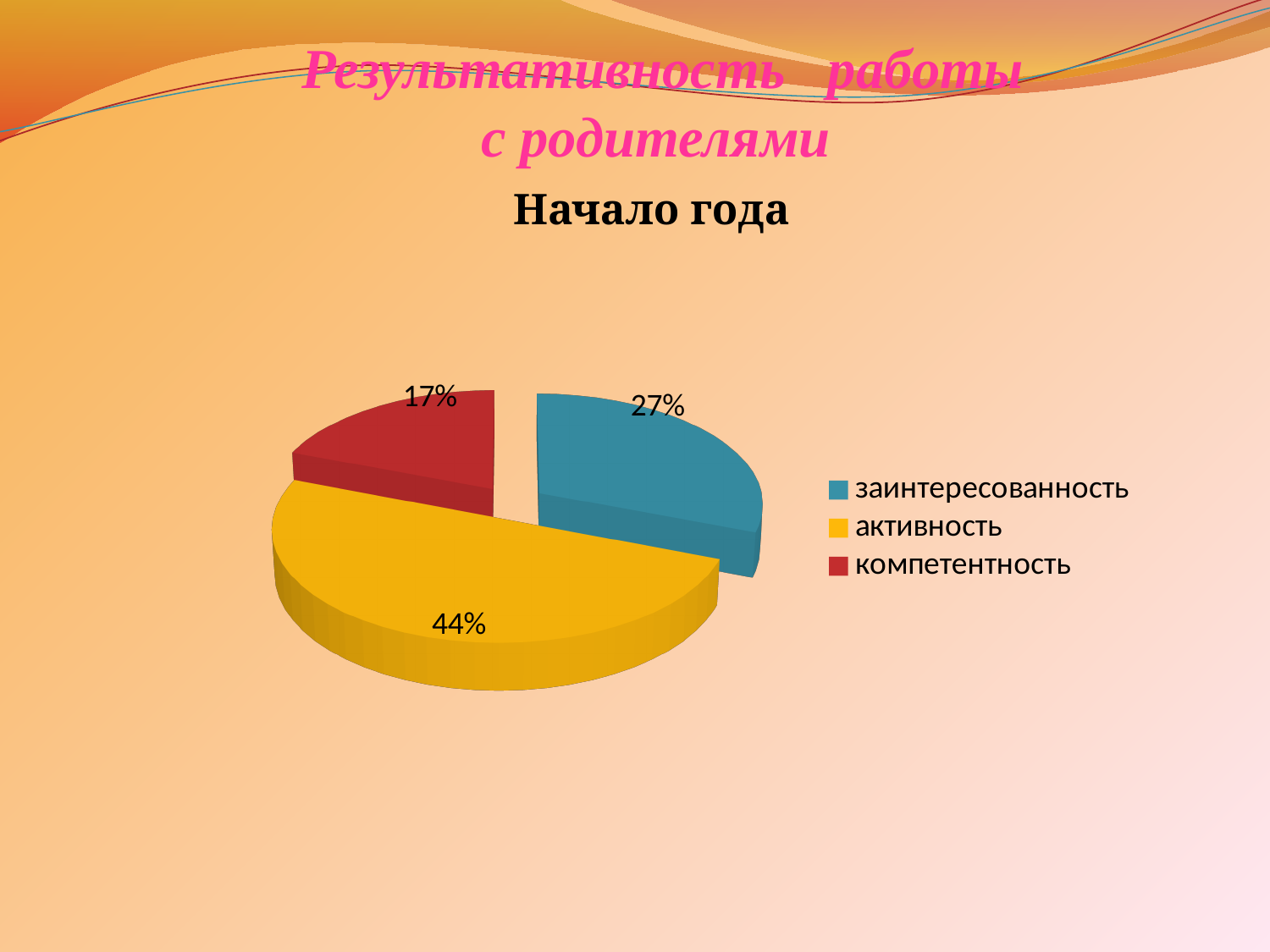

Результативность   работы
с родителями

Начало года

[unsupported chart]